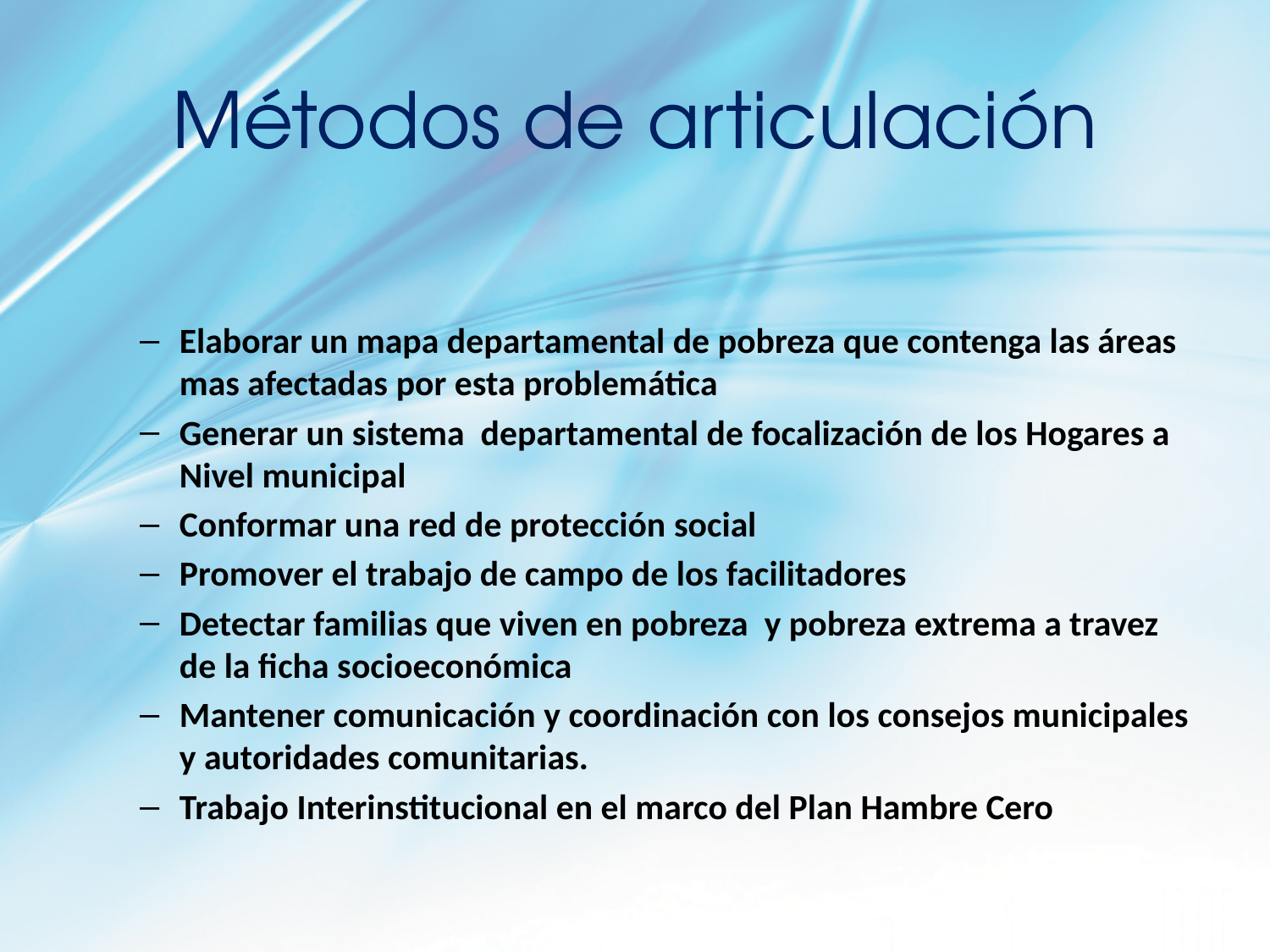

# Métodos de articulación

Elaborar un mapa departamental de pobreza que contenga las áreas mas afectadas por esta problemática
Generar un sistema  departamental de focalización de los Hogares a Nivel municipal
Conformar una red de protección social
Promover el trabajo de campo de los facilitadores
Detectar familias que viven en pobreza  y pobreza extrema a travez de la ficha socioeconómica
Mantener comunicación y coordinación con los consejos municipales y autoridades comunitarias.
Trabajo Interinstitucional en el marco del Plan Hambre Cero